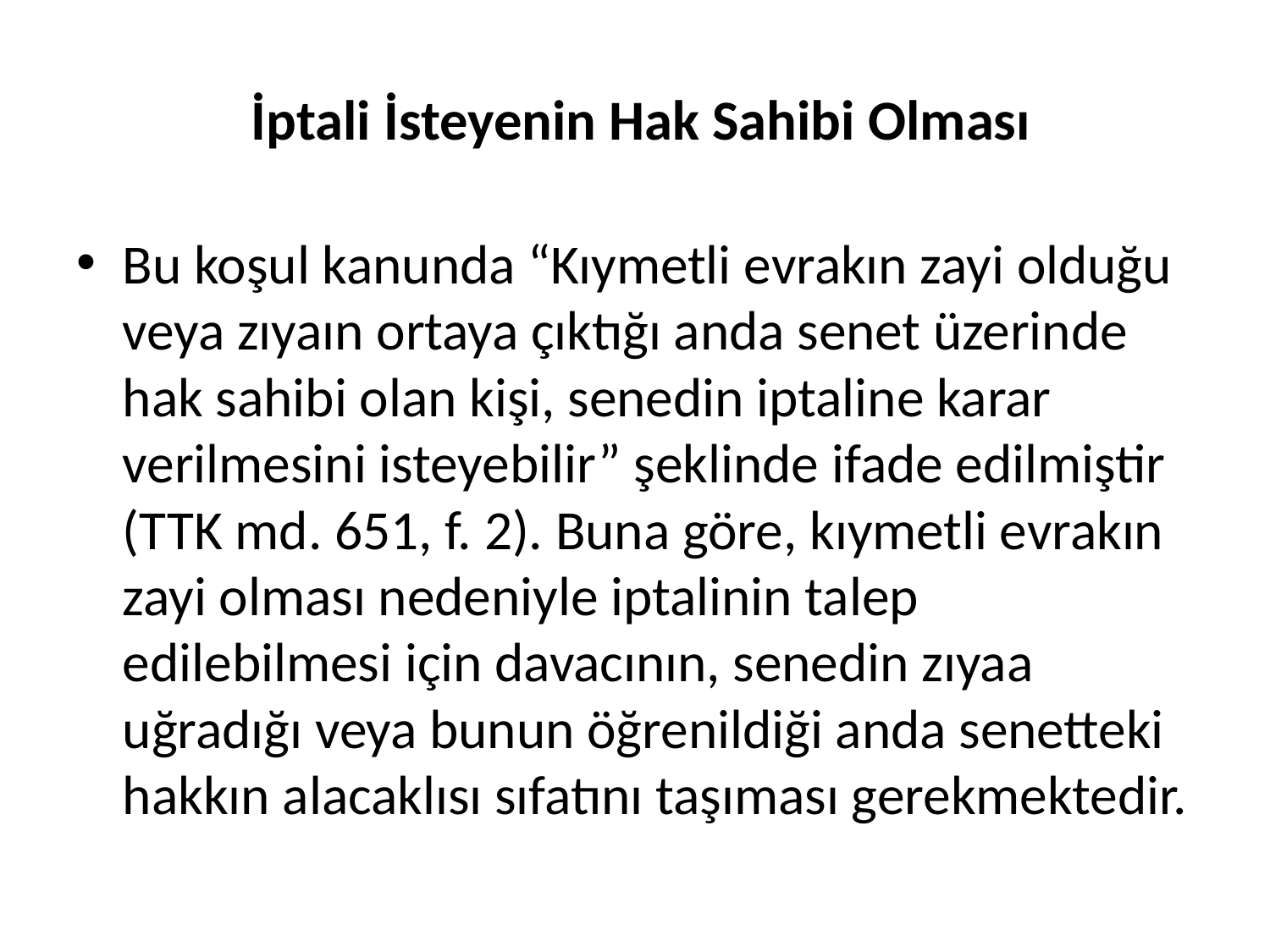

# İptali İsteyenin Hak Sahibi Olması
Bu koşul kanunda “Kıymetli evrakın zayi olduğu veya zıyaın ortaya çıktığı anda senet üzerinde hak sahibi olan kişi, senedin iptaline karar verilmesini isteyebilir” şeklinde ifade edilmiştir (TTK md. 651, f. 2). Buna göre, kıymetli evrakın zayi olması nedeniyle iptalinin talep edilebilmesi için davacının, senedin zıyaa uğradığı veya bunun öğrenildiği anda senetteki hakkın alacaklısı sıfatını taşıması gerekmektedir.